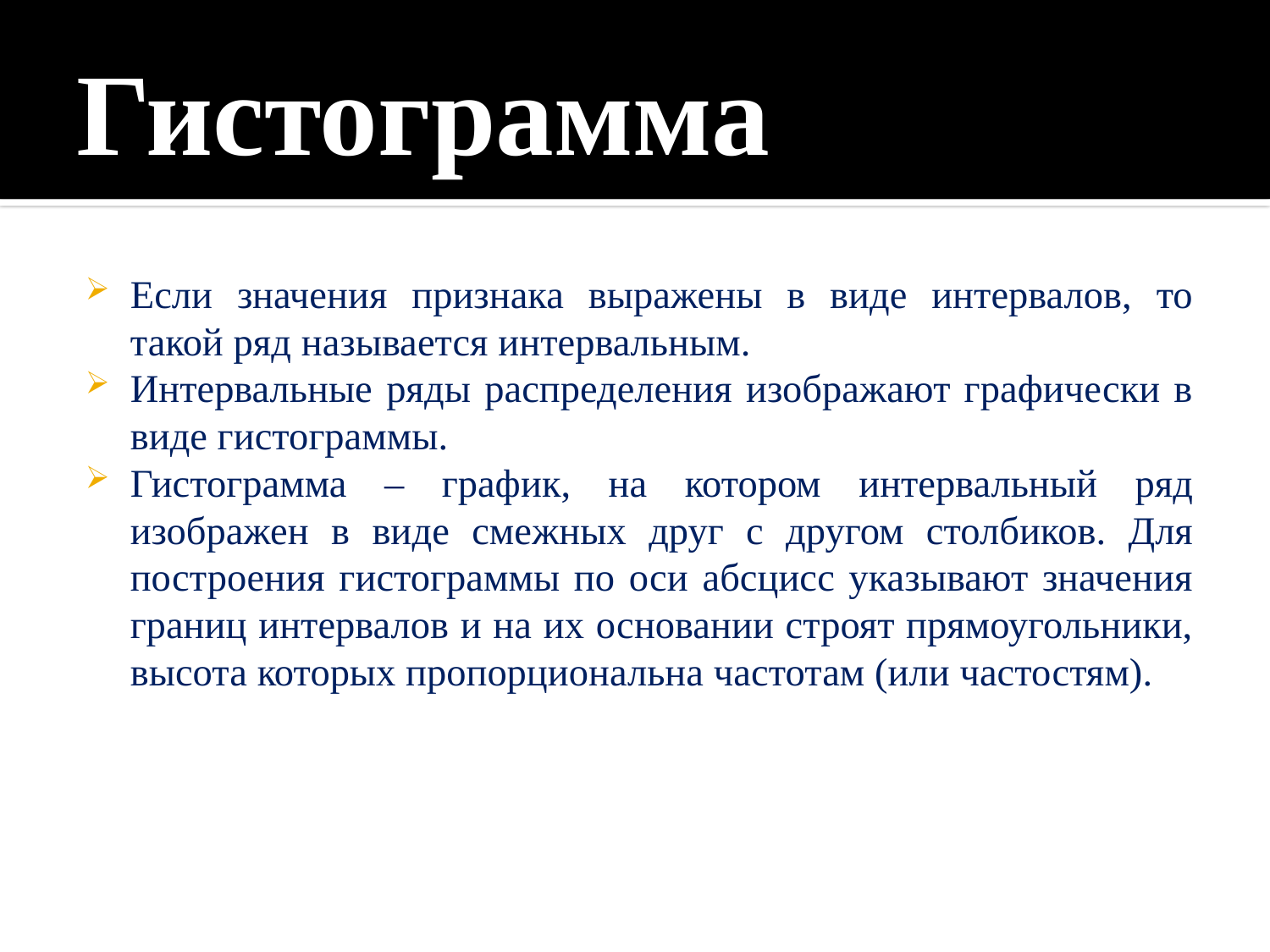

# Гистограмма
Если значения признака выражены в виде интервалов, то такой ряд называется интервальным.
Интервальные ряды распределения изображают графически в виде гистограммы.
Гистограмма – график, на котором интервальный ряд изображен в виде смежных друг с другом столбиков. Для построения гистограммы по оси абсцисс указывают значения границ интервалов и на их основании строят прямоугольники, высота которых пропорциональна частотам (или частостям).